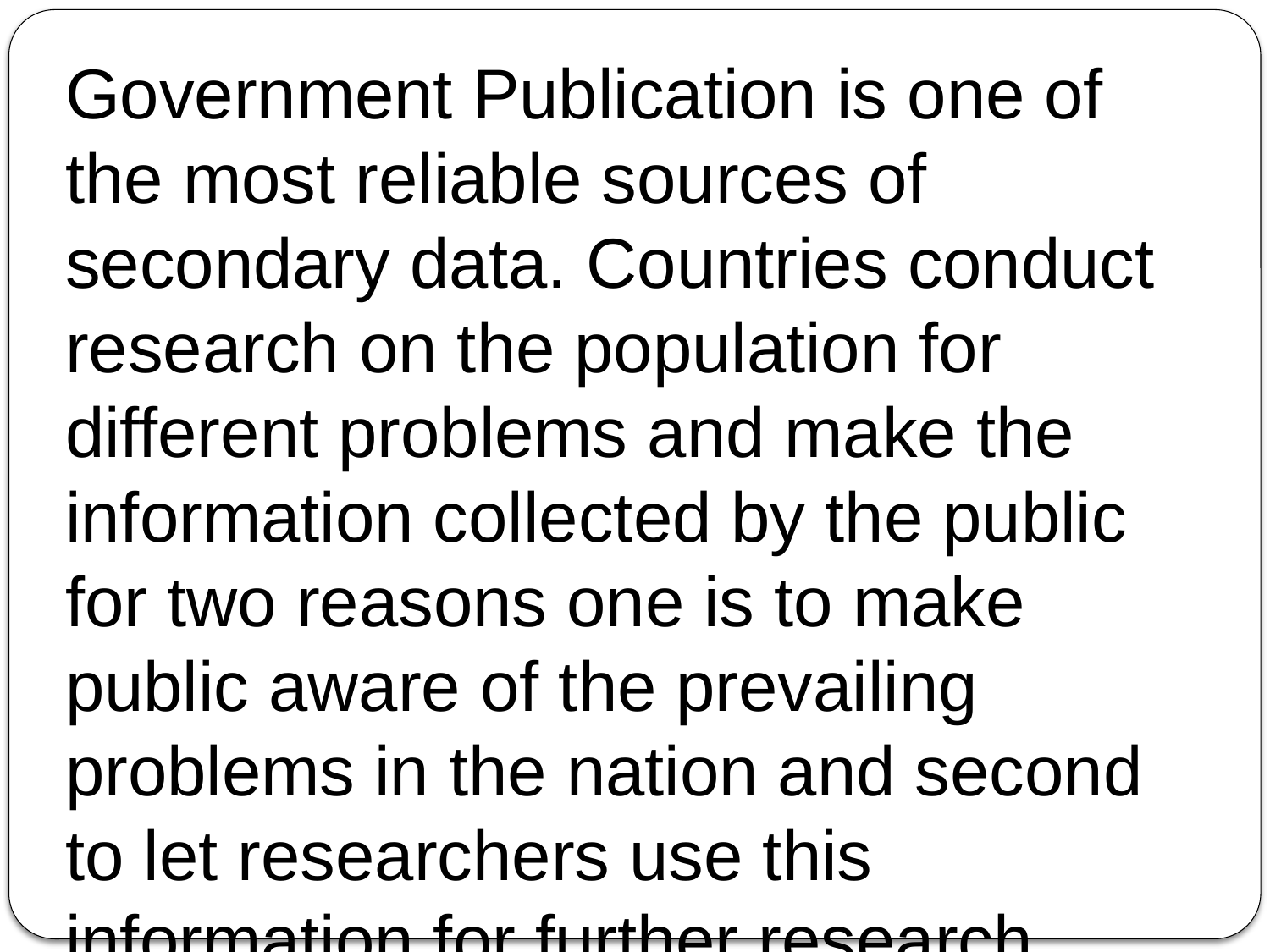

Government Publication is one of the most reliable sources of secondary data. Countries conduct research on the population for different problems and make the information collected by the public for two reasons one is to make public aware of the prevailing problems in the nation and second to let researchers use this information for further research.